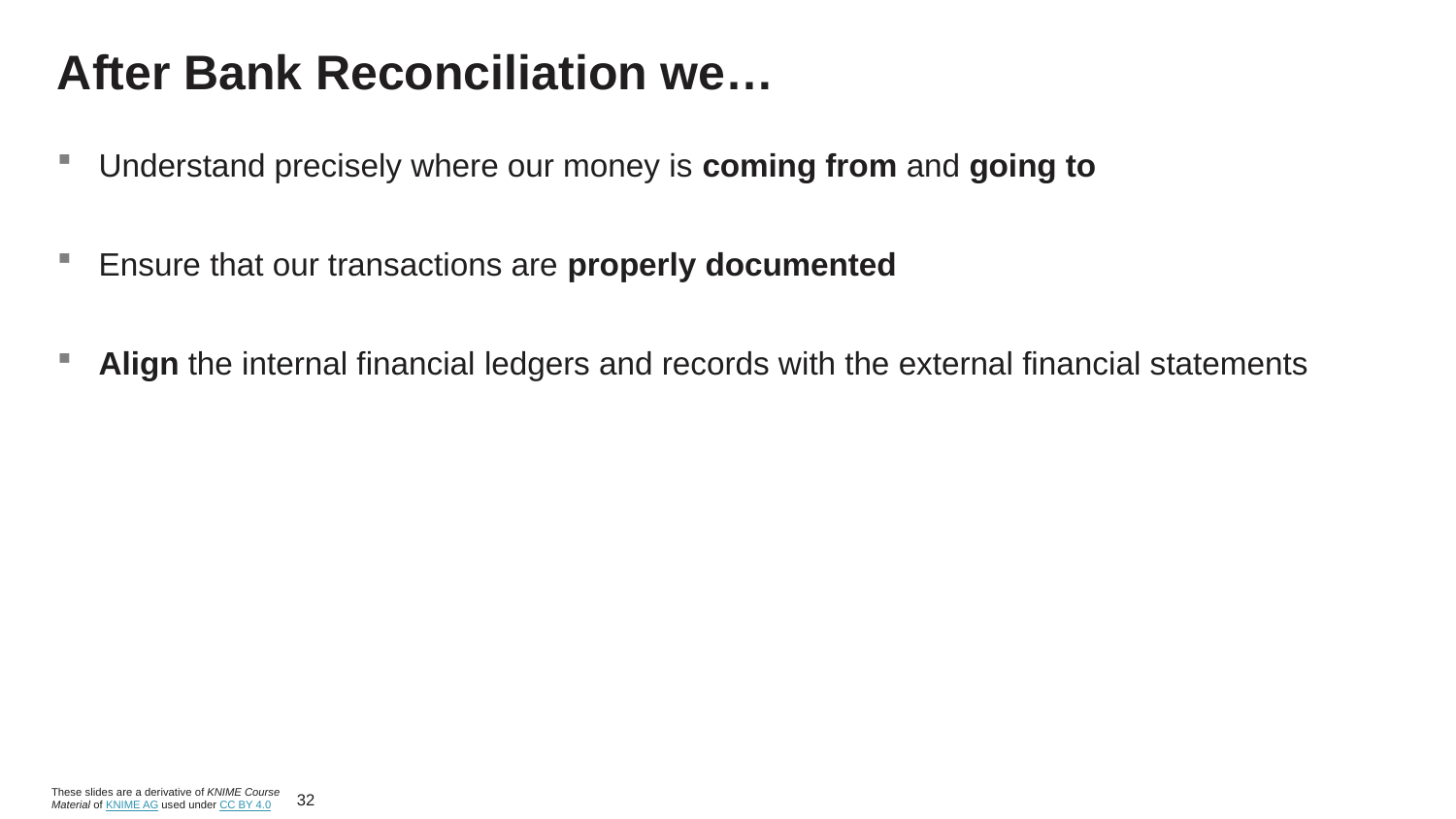

# After Bank Reconciliation we…
Understand precisely where our money is coming from and going to

Ensure that our transactions are properly documented

Align the internal financial ledgers and records with the external financial statements
32